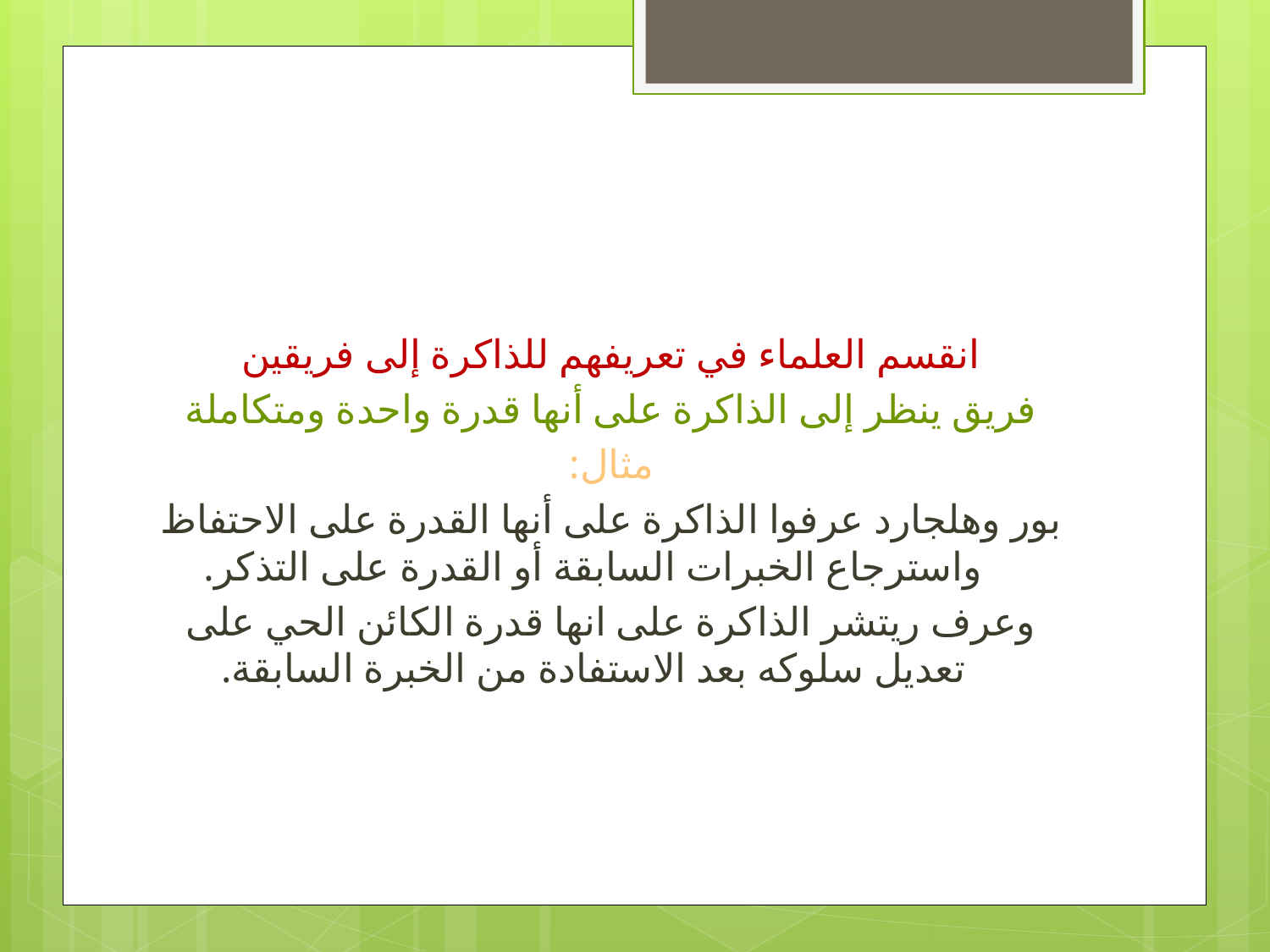

#
انقسم العلماء في تعريفهم للذاكرة إلى فريقين
فريق ينظر إلى الذاكرة على أنها قدرة واحدة ومتكاملة
مثال:
بور وهلجارد عرفوا الذاكرة على أنها القدرة على الاحتفاظ واسترجاع الخبرات السابقة أو القدرة على التذكر.
وعرف ريتشر الذاكرة على انها قدرة الكائن الحي على تعديل سلوكه بعد الاستفادة من الخبرة السابقة.